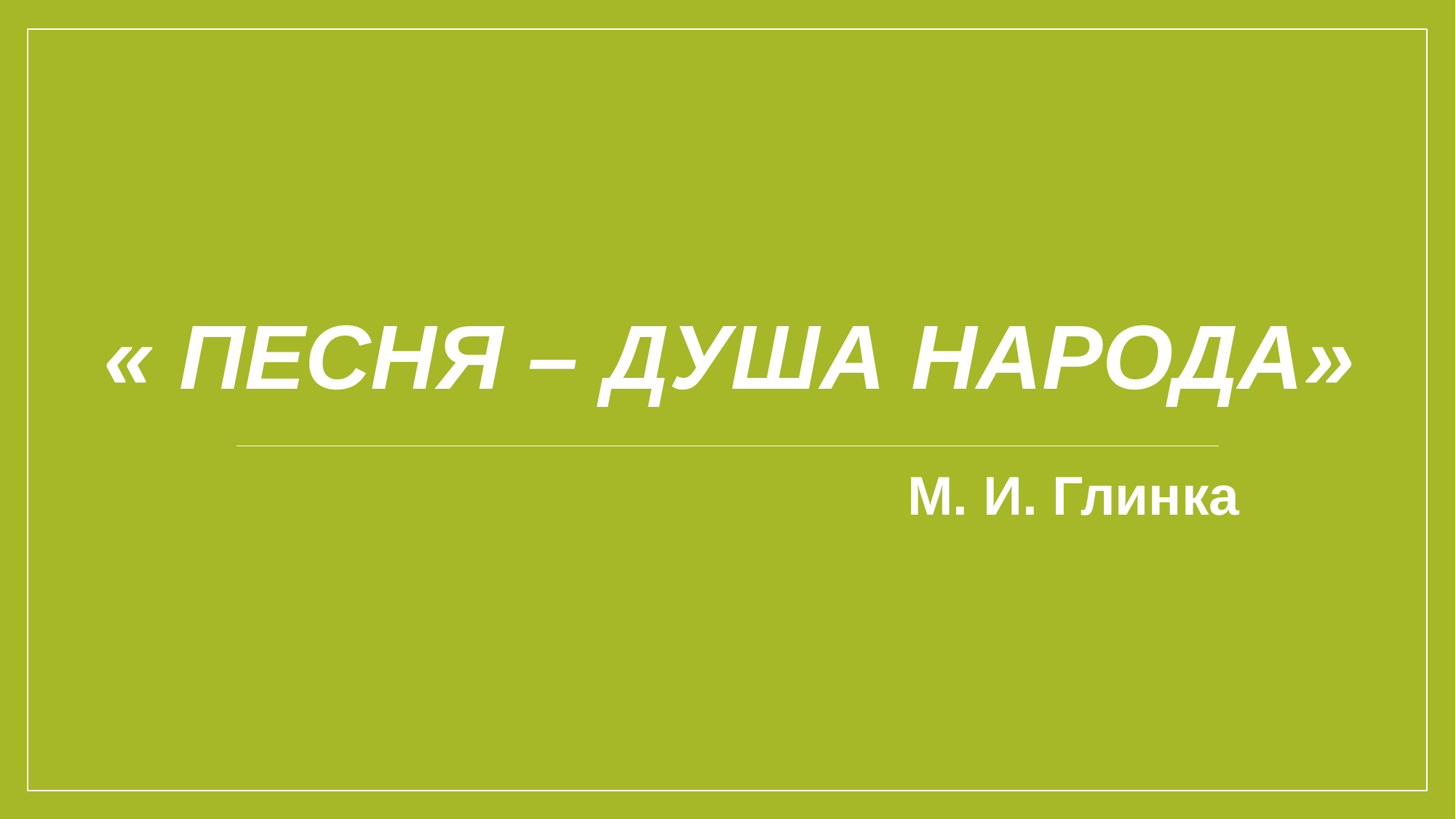

# « Песня – душа народа»
М. И. Глинка